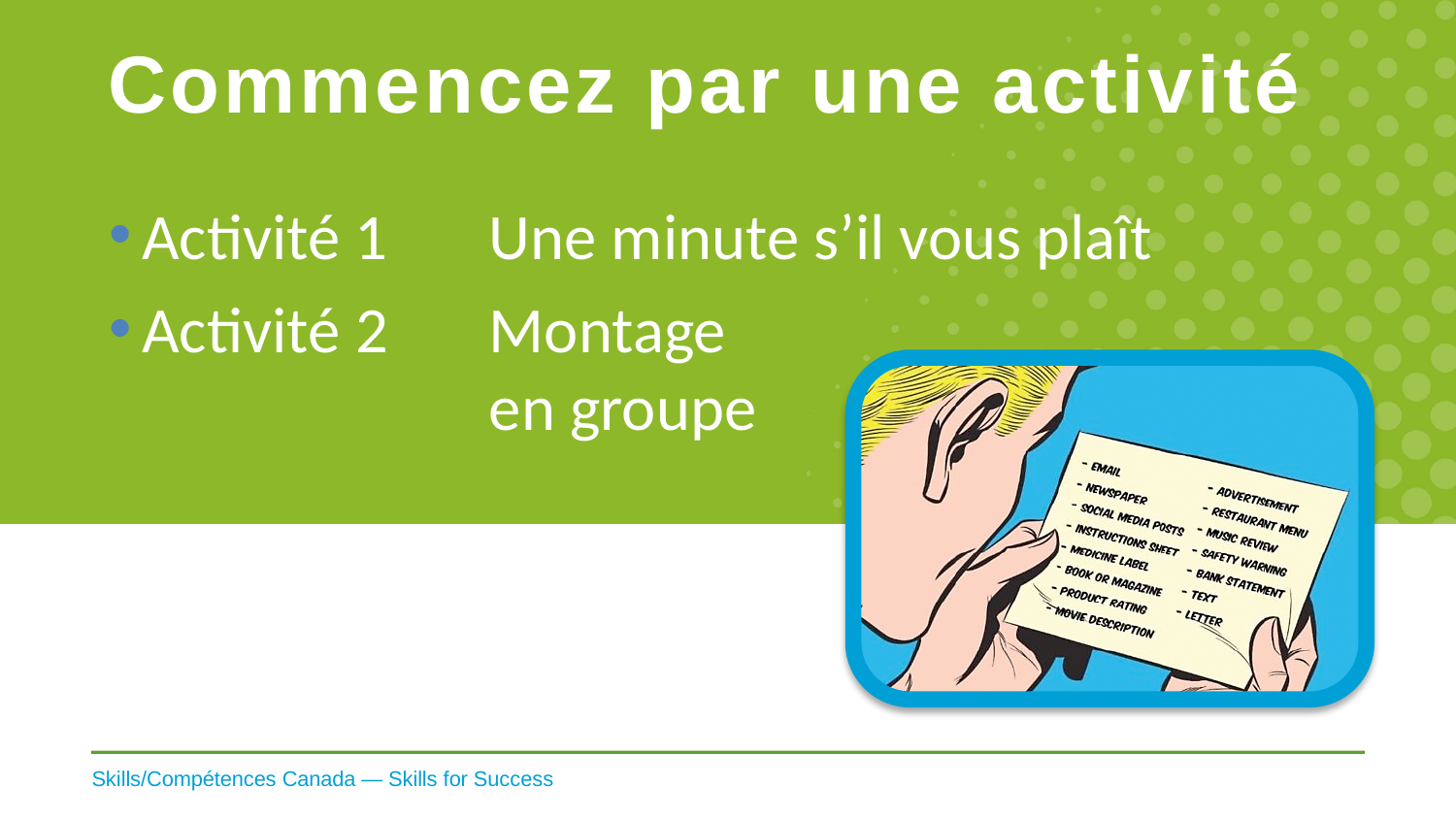

# Commencez par une activité
Activité 1	Une minute s’il vous plaît
Activité 2	Montage
	en groupe